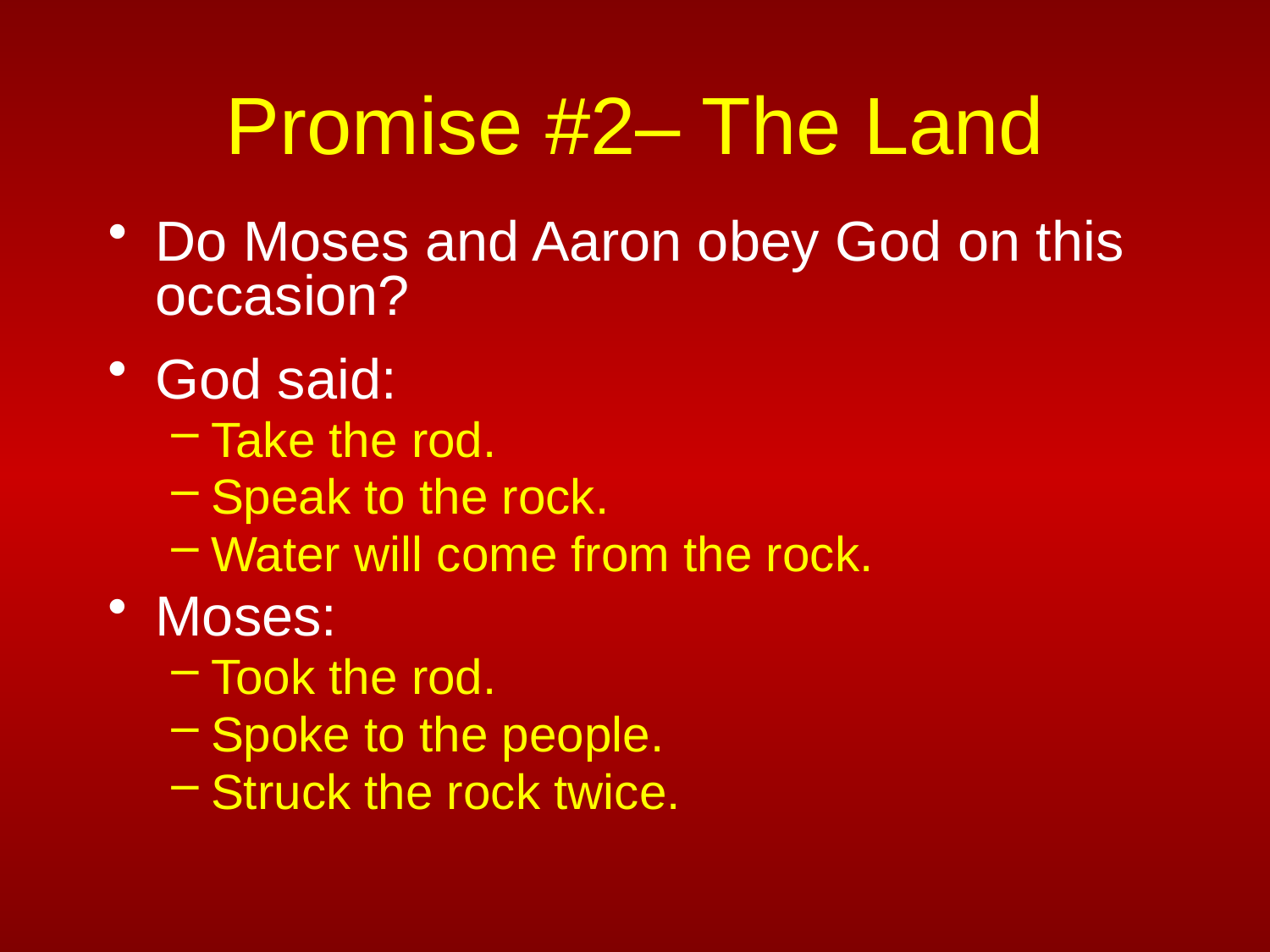

# Promise #2– The Land
Do Moses and Aaron obey God on this occasion?
God said:
Take the rod.
Speak to the rock.
Water will come from the rock.
Moses:
Took the rod.
Spoke to the people.
Struck the rock twice.